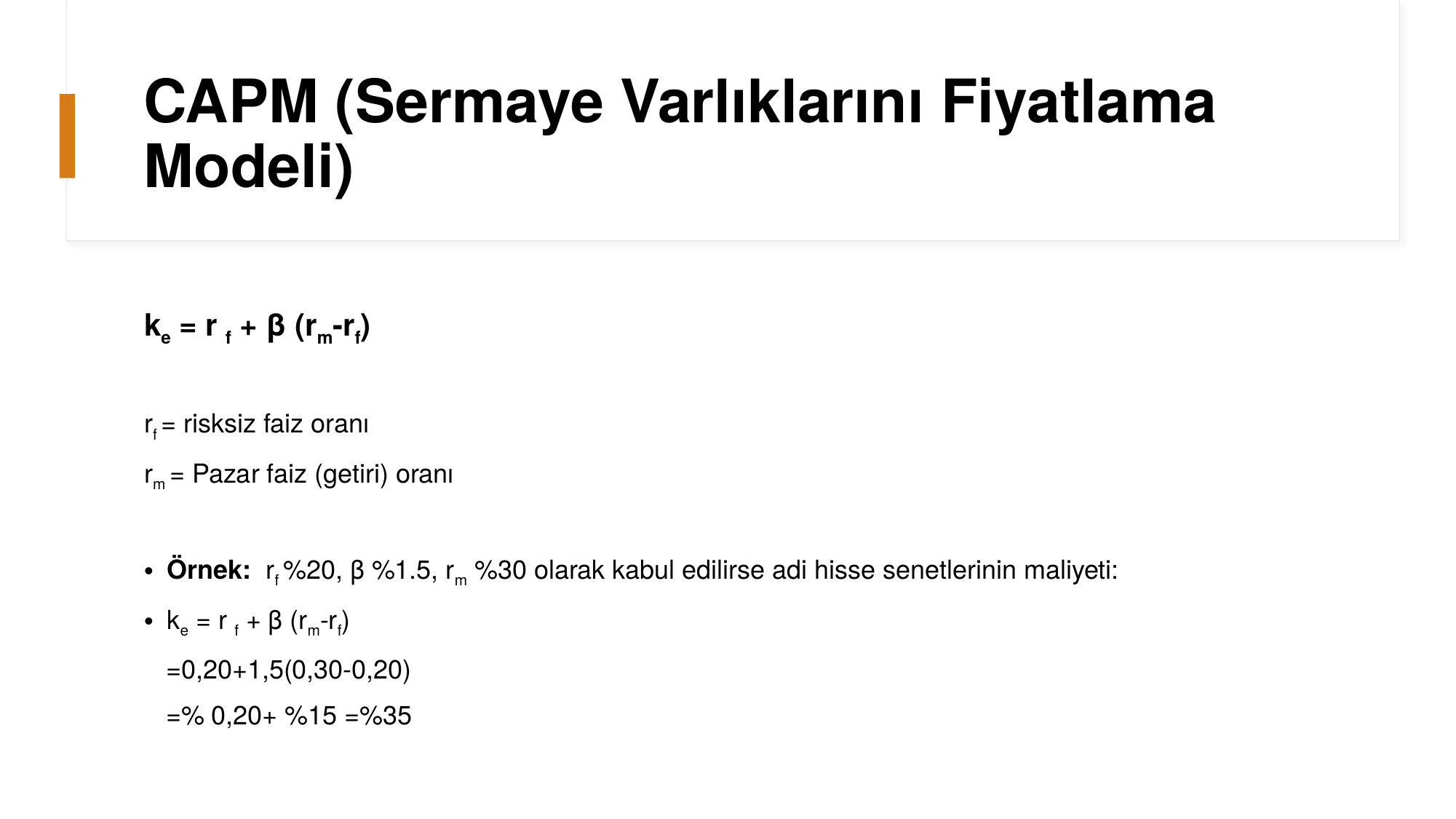

# CAPM (Sermaye Varlıklarını Fiyatlama Modeli)
ke = r f + β (rm-rf)

rf = risksiz faiz oranı
rm = Pazar faiz (getiri) oranı

Örnek:  rf %20, β %1.5, rm %30 olarak kabul edilirse adi hisse senetlerinin maliyeti:
ke = r f + β (rm-rf)
   =0,20+1,5(0,30-0,20)
   =% 0,20+ %15 =%35